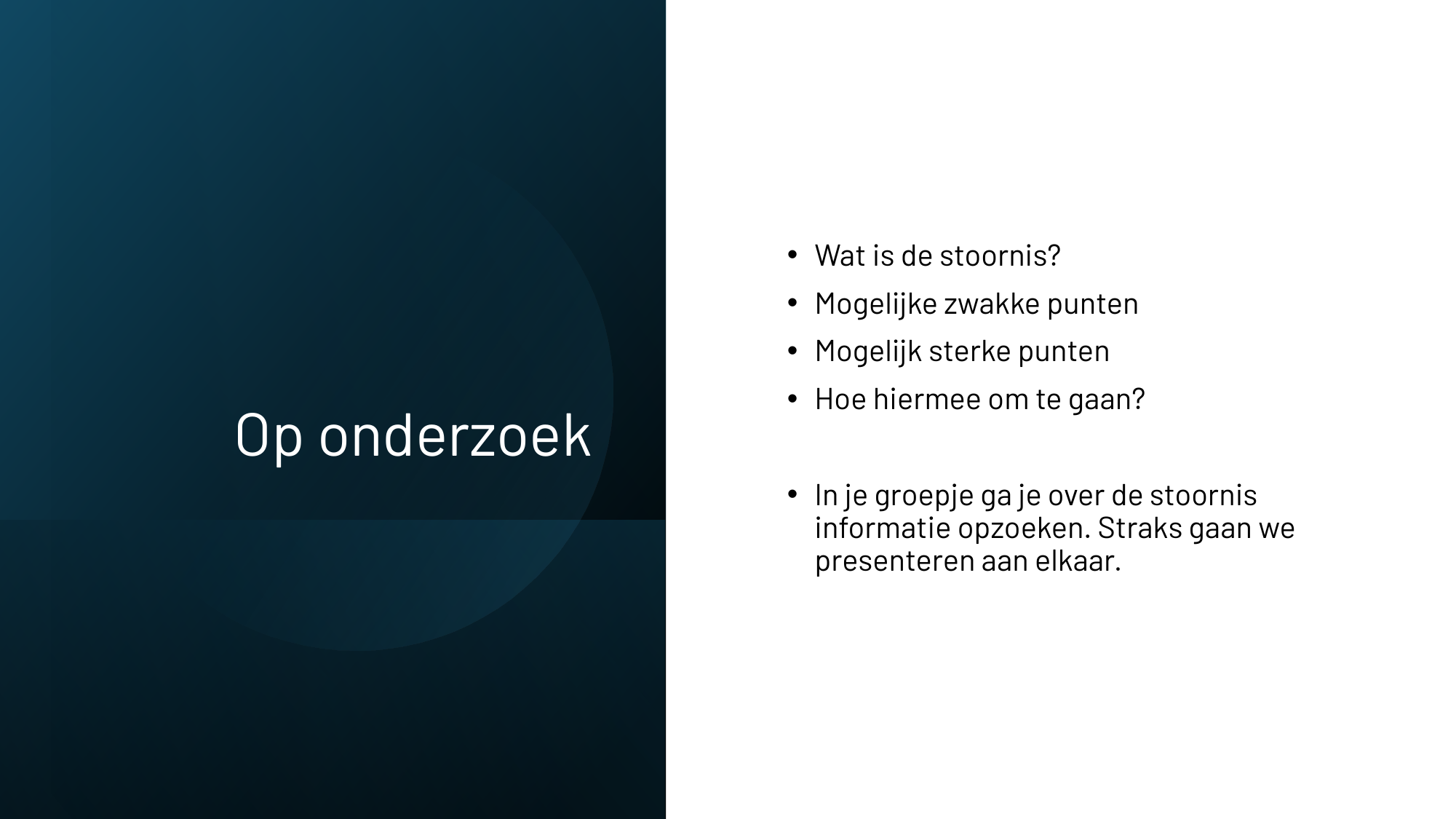

# Op onderzoek

Wat is de stoornis?
Mogelijke zwakke punten
Mogelijk sterke punten
Hoe hiermee om te gaan?

In je groepje ga je over de stoornis informatie opzoeken. Straks gaan we presenteren aan elkaar.